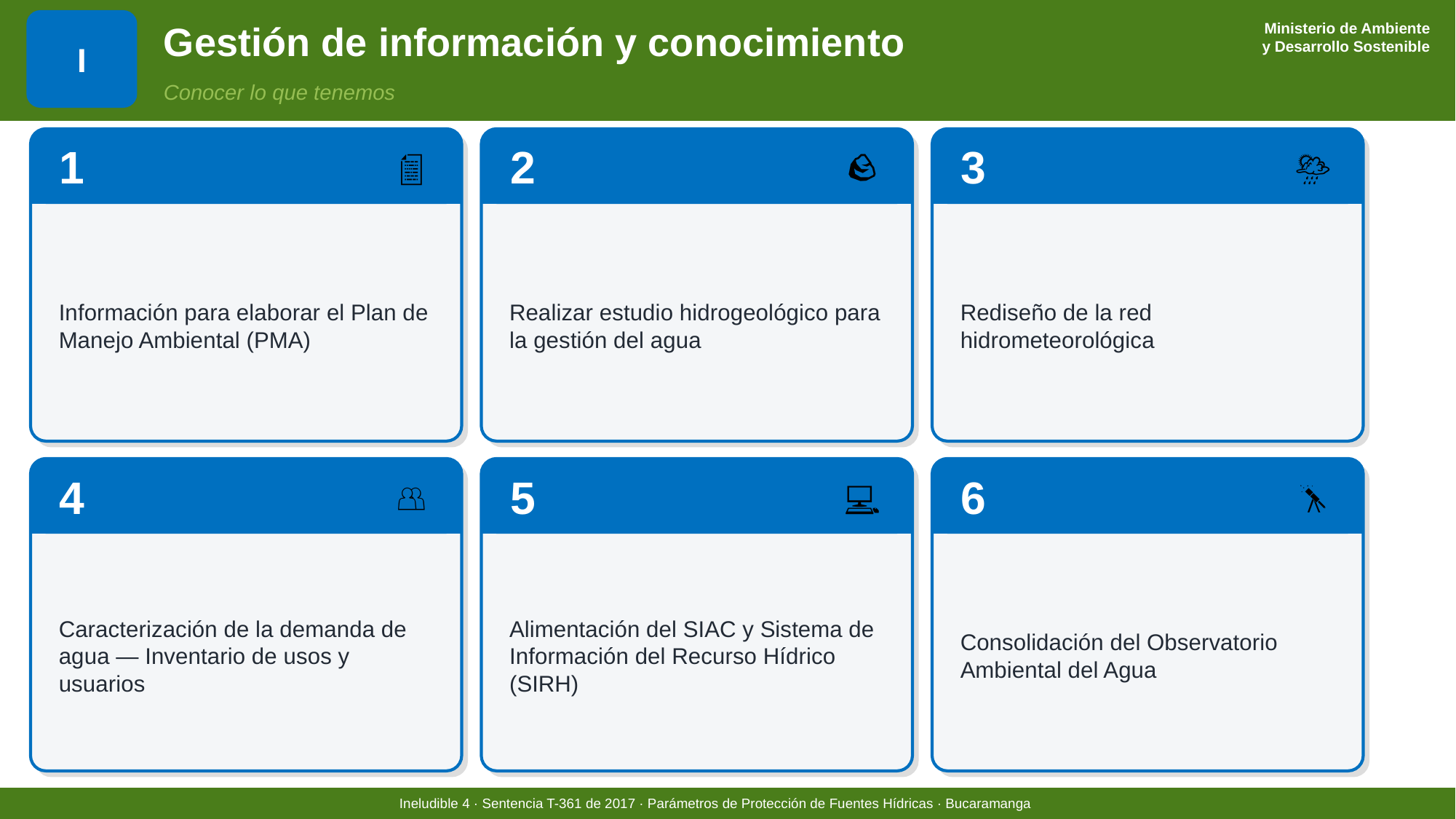

Ministerio de Ambiente
y Desarrollo Sostenible
Gestión de información y conocimiento

I
Conocer lo que tenemos

1
📄
2
🪨
3
🌦️

Información para elaborar el Plan de Manejo Ambiental (PMA)
Realizar estudio hidrogeológico para la gestión del agua
Rediseño de la red hidrometeorológica

4
👥
5
💻
6
🔭

Caracterización de la demanda de agua — Inventario de usos y usuarios
Alimentación del SIAC y Sistema de Información del Recurso Hídrico (SIRH)
Consolidación del Observatorio Ambiental del Agua

Ineludible 4 · Sentencia T-361 de 2017 · Parámetros de Protección de Fuentes Hídricas · Bucaramanga